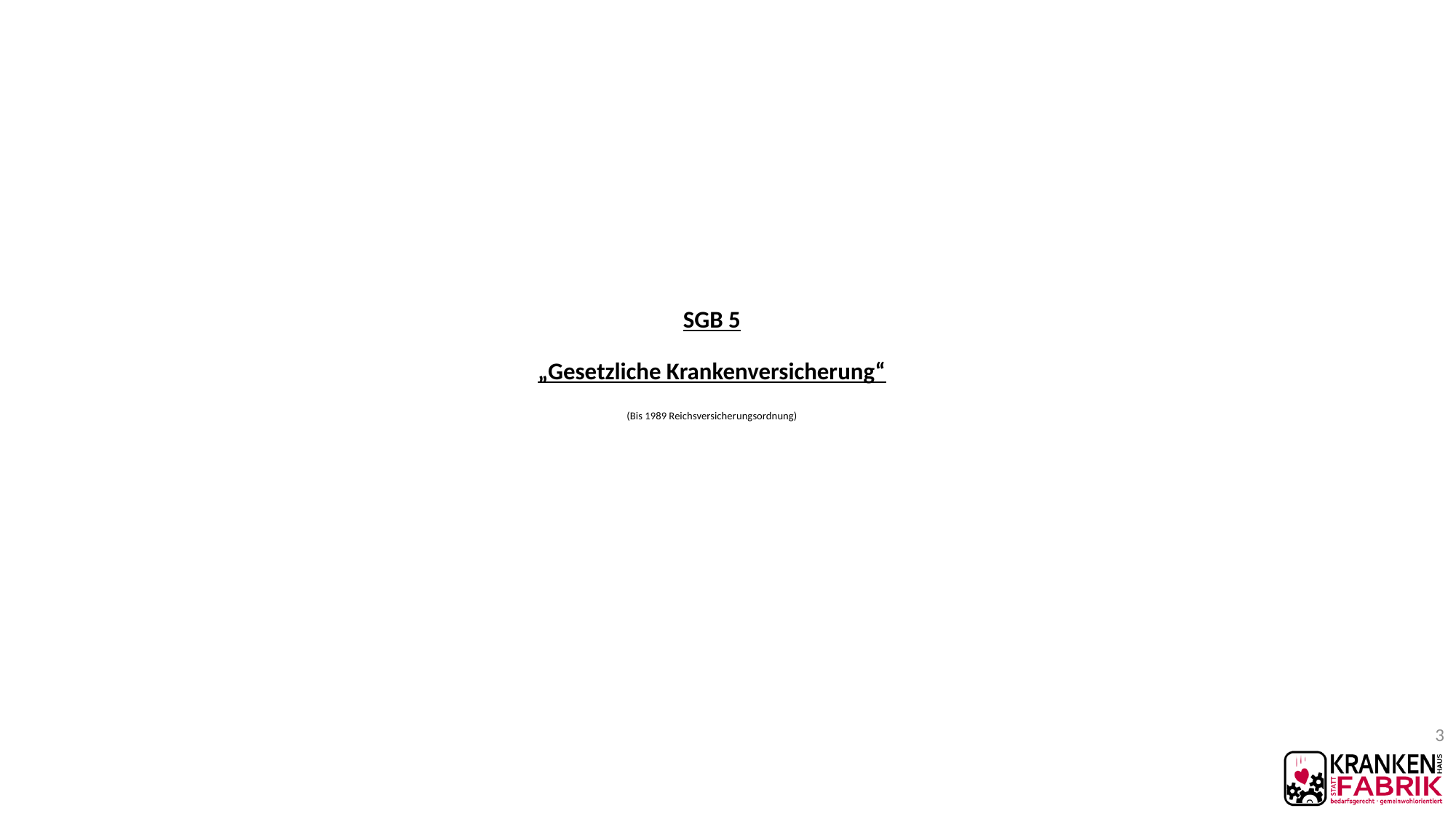

# SGB 5 „Gesetzliche Krankenversicherung“ (Bis 1989 Reichsversicherungsordnung)
3